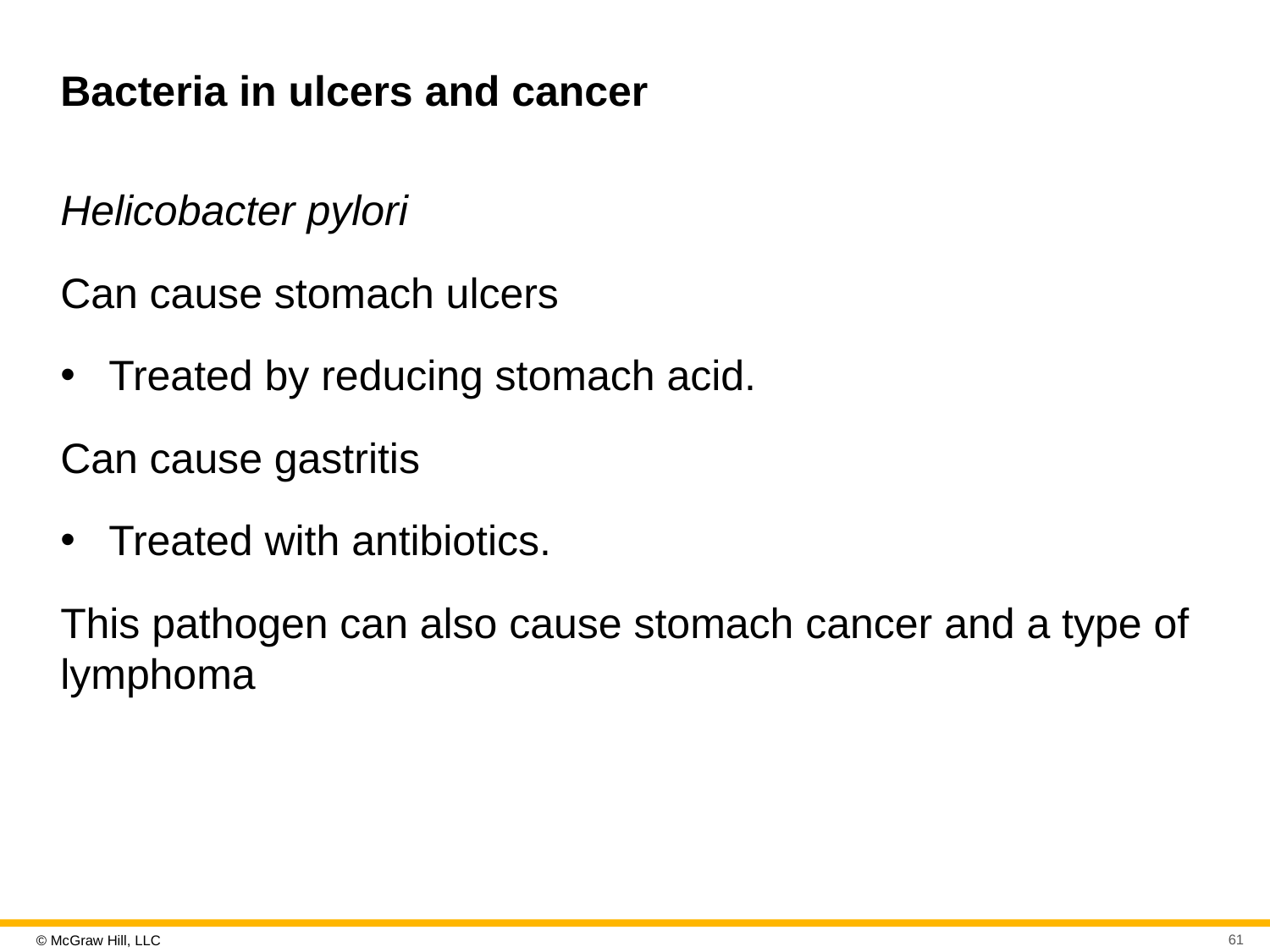

# Bacteria in ulcers and cancer
Helicobacter pylori
Can cause stomach ulcers
Treated by reducing stomach acid.
Can cause gastritis
Treated with antibiotics.
This pathogen can also cause stomach cancer and a type of lymphoma
61